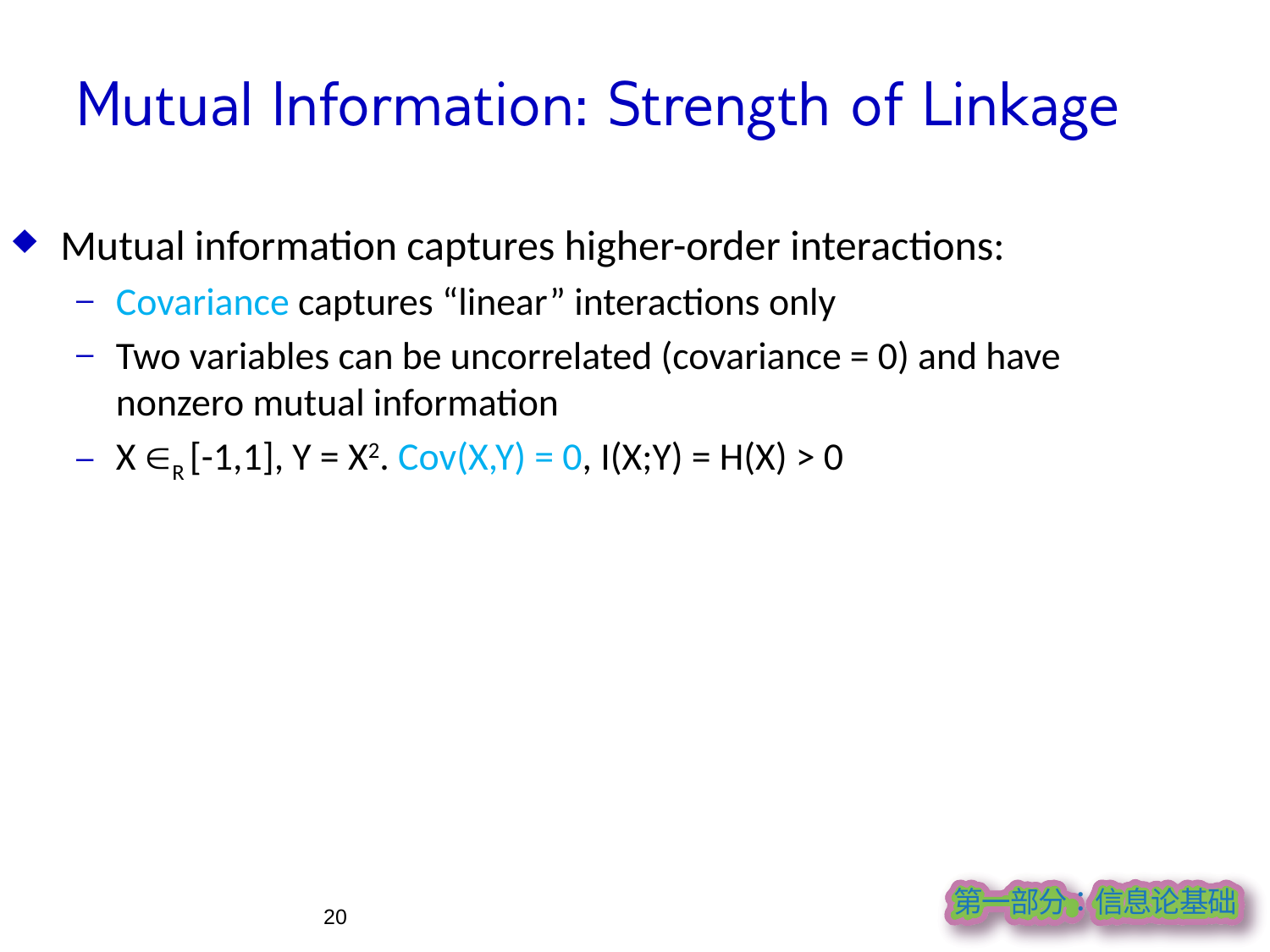

Mutual Information: Strength of Linkage
Mutual information captures higher-order interactions:
Covariance captures “linear” interactions only
Two variables can be uncorrelated (covariance = 0) and have nonzero mutual information
X ∈R [-1,1], Y = X2. Cov(X,Y) = 0, I(X;Y) = H(X) > 0
20